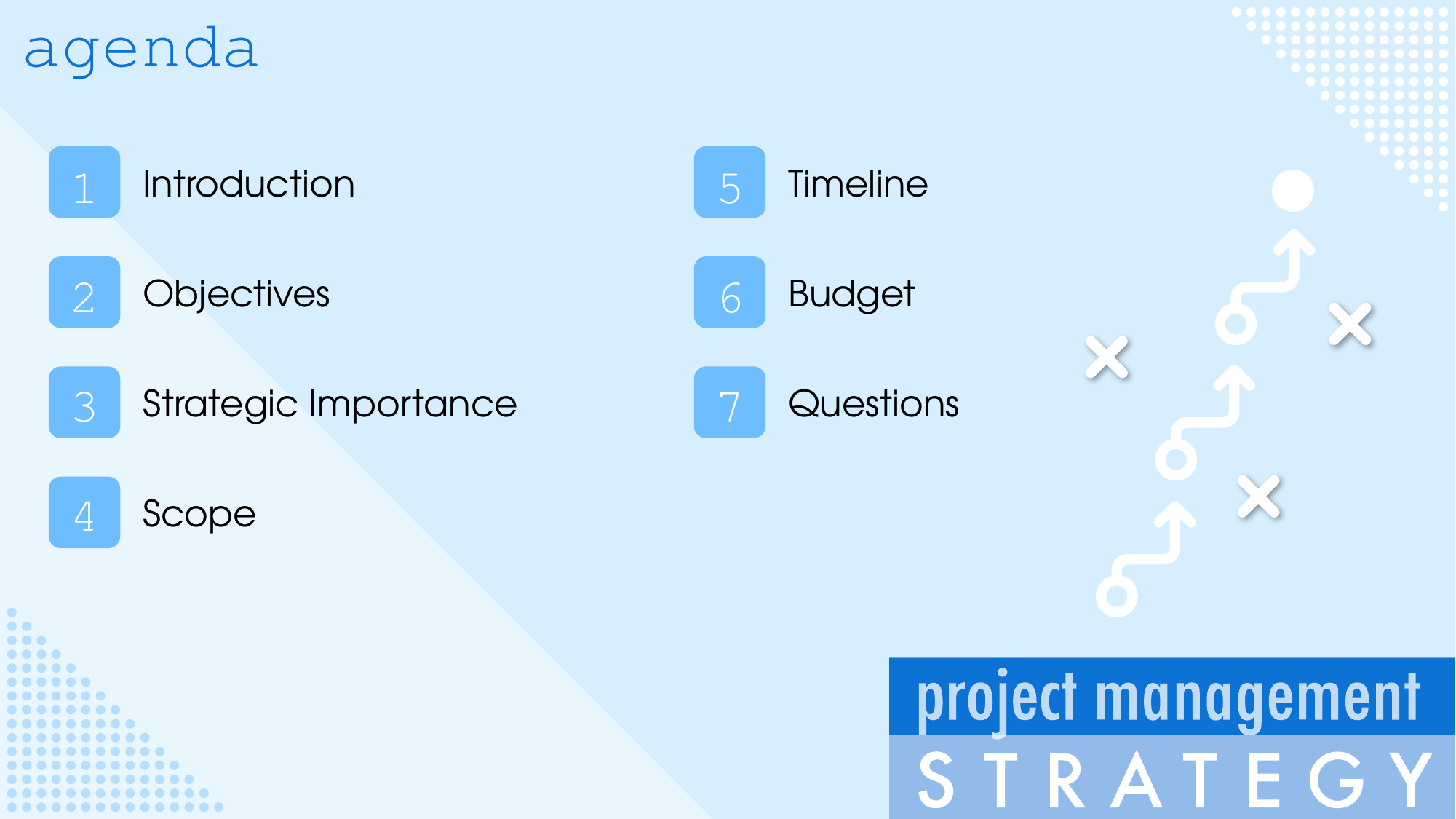

agenda

Introduction
Timeline
1
5

2
6
Objectives
Budget

3
7
Strategic Importance
Questions

4
Scope